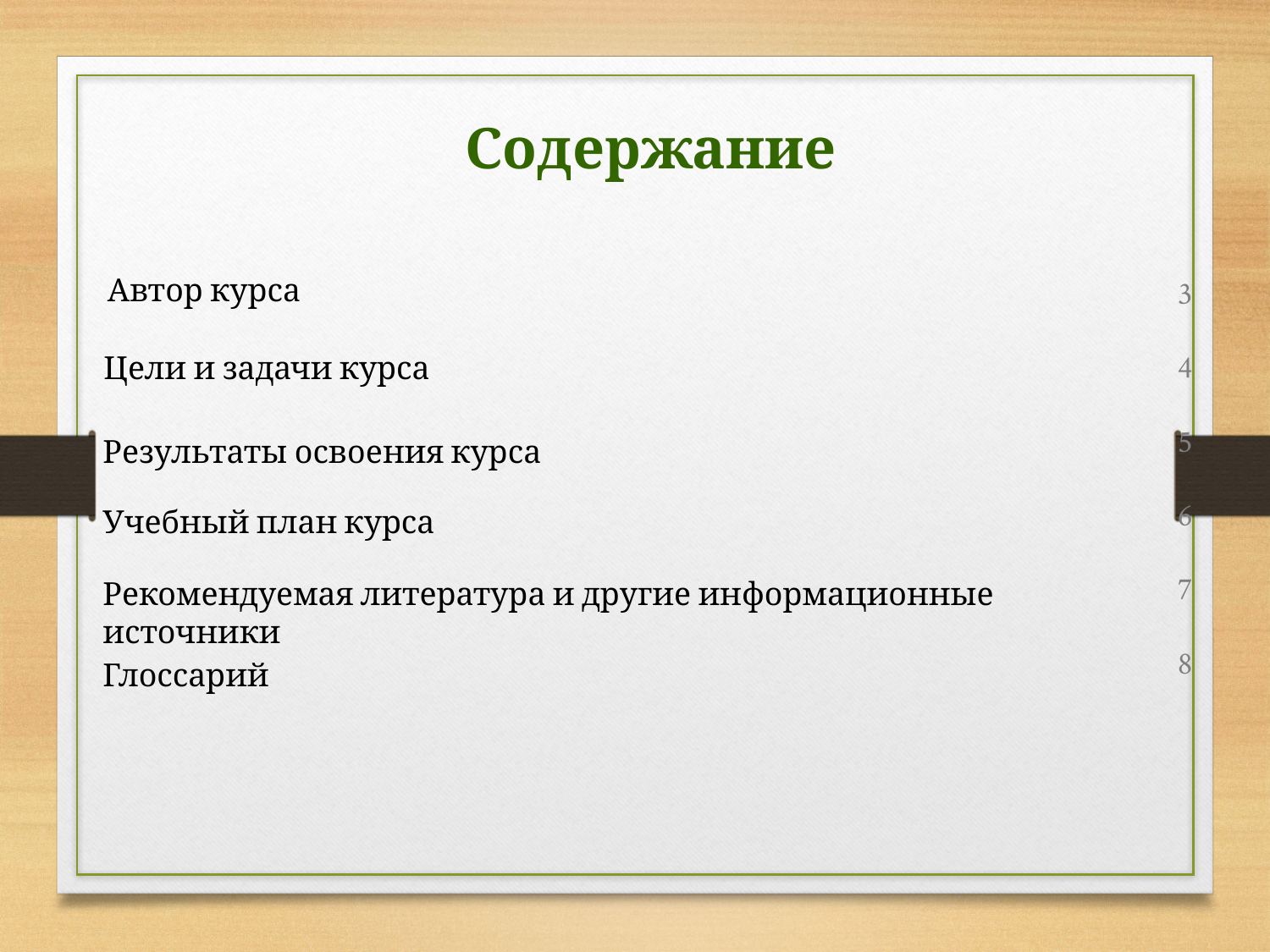

Содержание
Автор курса
3
4
Цели и задачи курса
5
Результаты освоения курса
6
Учебный план курса
7
Рекомендуемая литература и другие информационные источники
8
Глоссарий